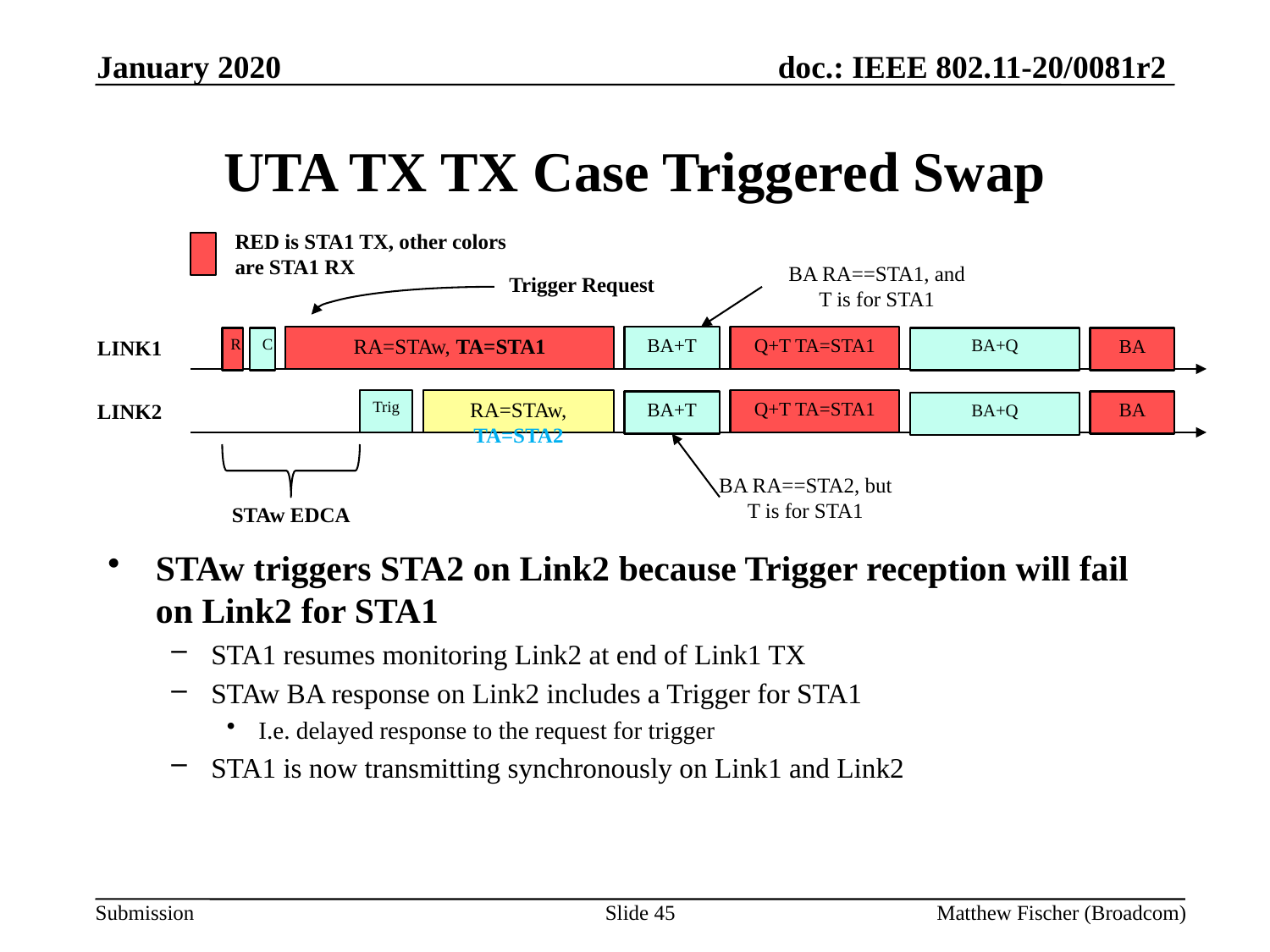

January 2020
# UTA TX TX Case Triggered Swap
RED is STA1 TX, other colors are STA1 RX

BA RA==STA1, and T is for STA1
Trigger Request

RA=STAw, TA=STA1
BA+T
Q+T TA=STA1
LINK1
R
C
BA+Q
BA
Trig
RA=STAw, TA=STA2
Q+T TA=STA1
LINK2
BA+T
BA
BA+Q

BA RA==STA2, but T is for STA1
STAw EDCA
STAw triggers STA2 on Link2 because Trigger reception will fail on Link2 for STA1
STA1 resumes monitoring Link2 at end of Link1 TX
STAw BA response on Link2 includes a Trigger for STA1
I.e. delayed response to the request for trigger
STA1 is now transmitting synchronously on Link1 and Link2

Slide 45
Matthew Fischer (Broadcom)